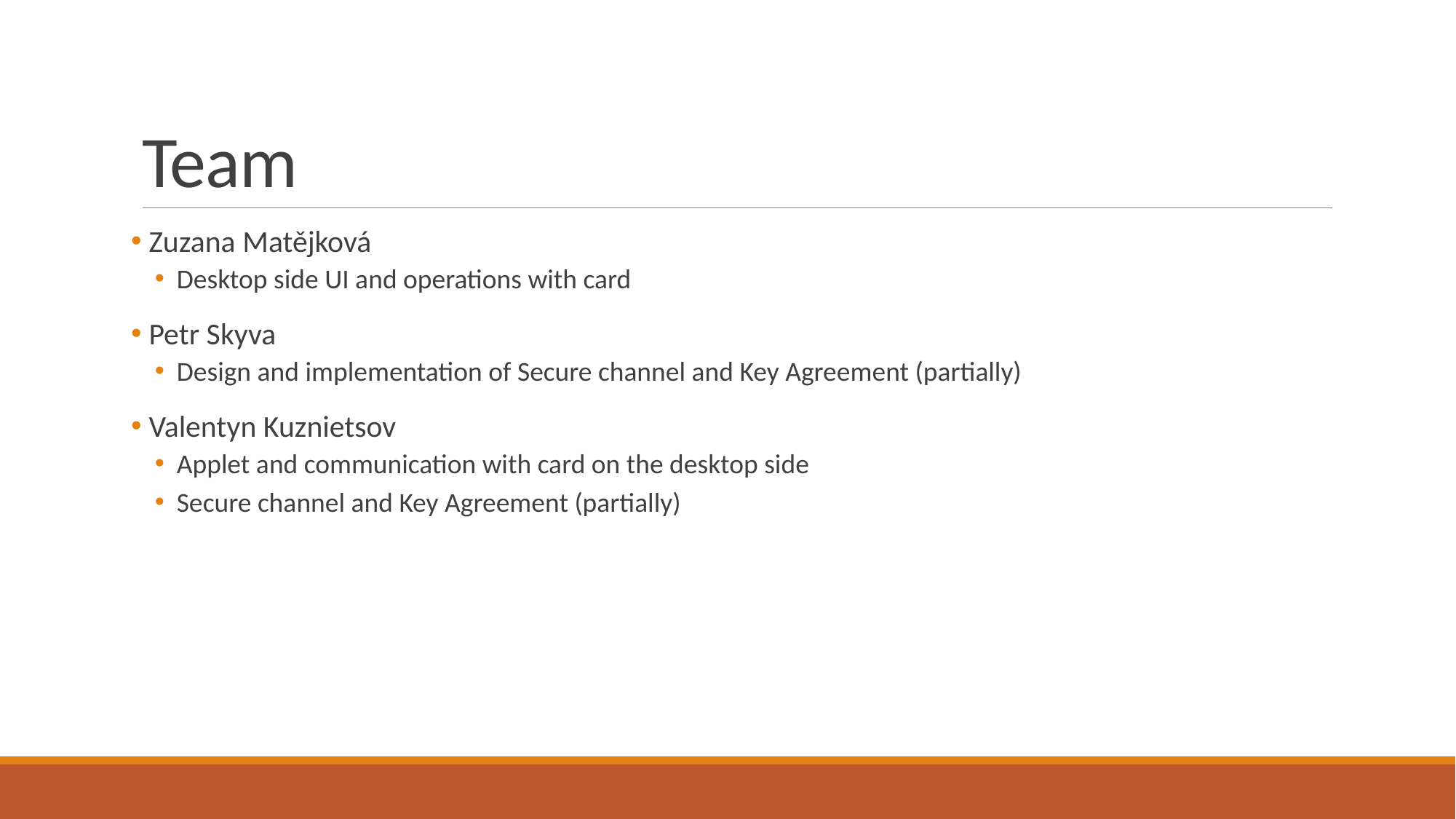

# Team
 Zuzana Matějková
Desktop side UI and operations with card
 Petr Skyva
Design and implementation of Secure channel and Key Agreement (partially)
 Valentyn Kuznietsov
Applet and communication with card on the desktop side
Secure channel and Key Agreement (partially)